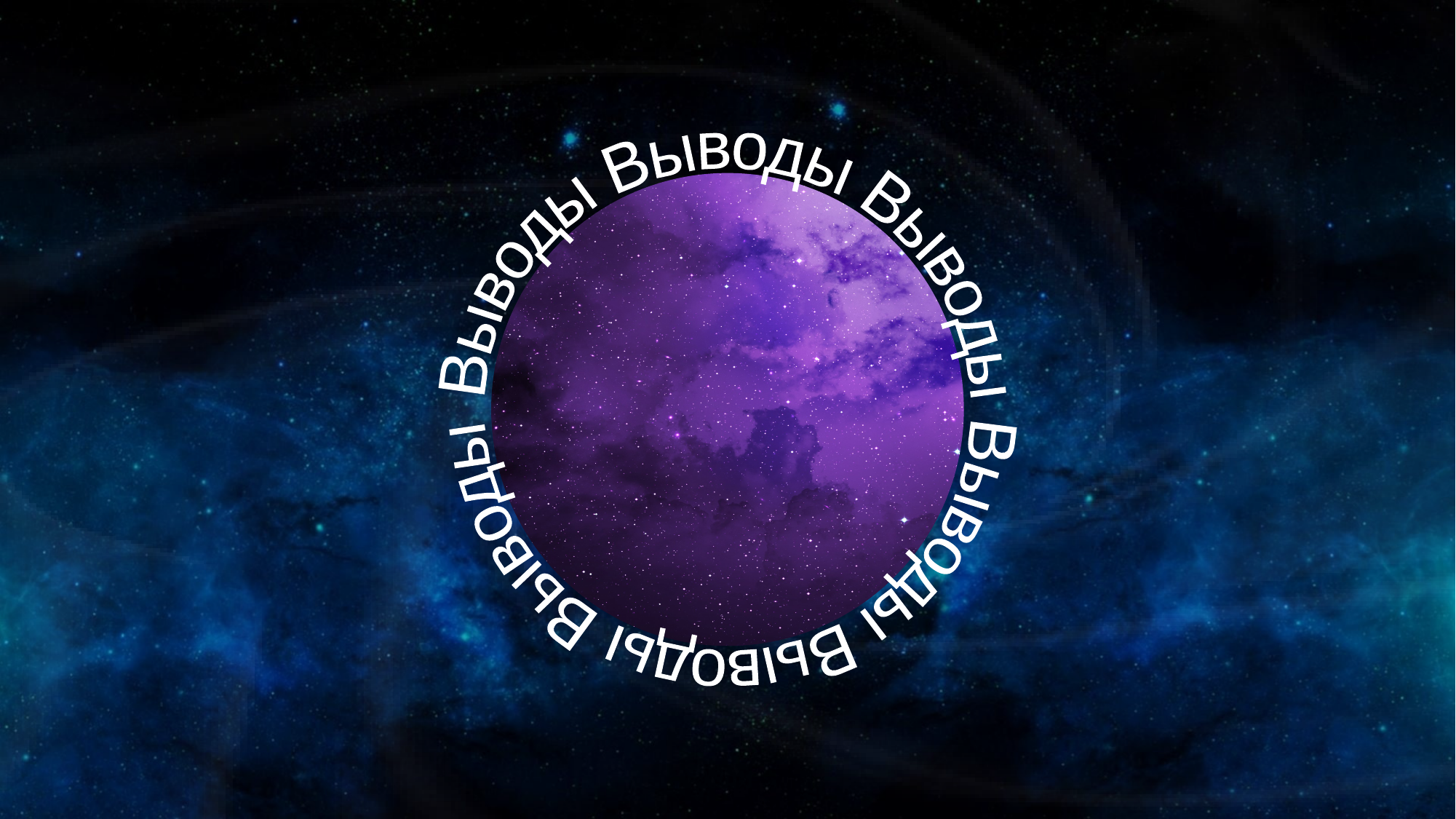

#

Выводы Выводы Выводы Выводы Выводы Выводы